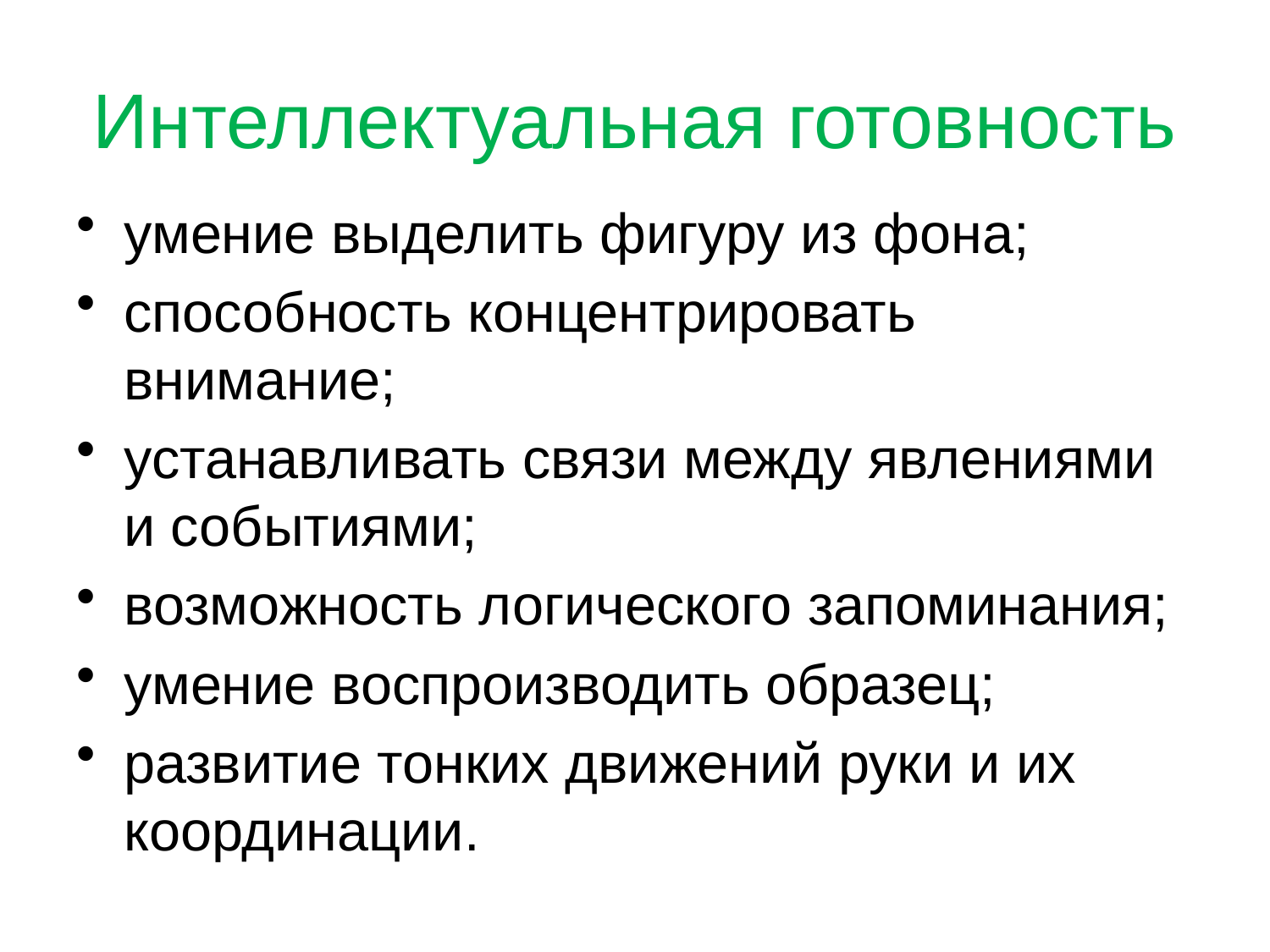

# Интеллектуальная готовность
умение выделить фигуру из фона;
способность концентрировать внимание;
устанавливать связи между явлениями и событиями;
возможность логического запоминания;
умение воспроизводить образец;
развитие тонких движений руки и их координации.